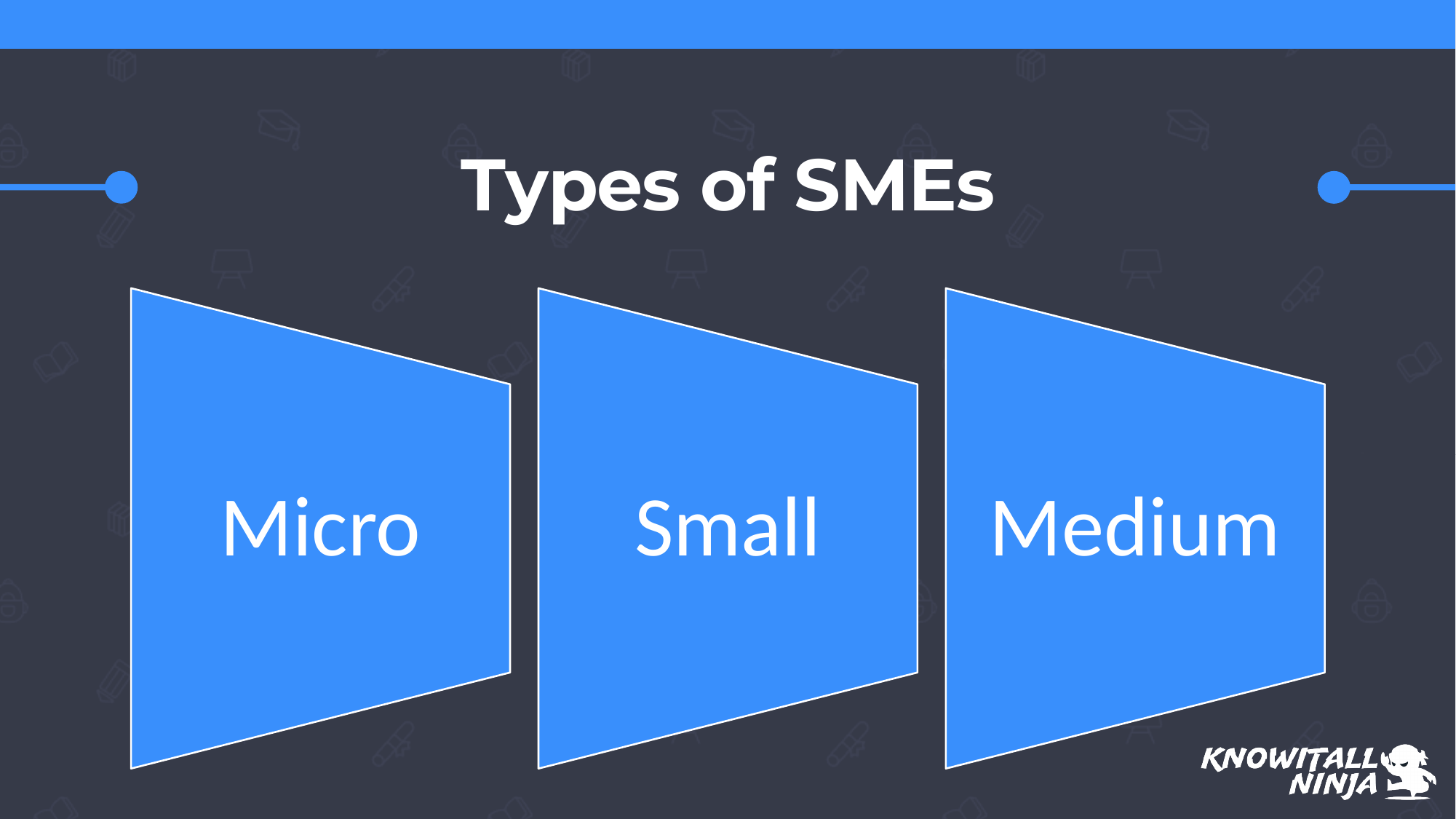

# Types of SMEs
Micro
Small
Medium